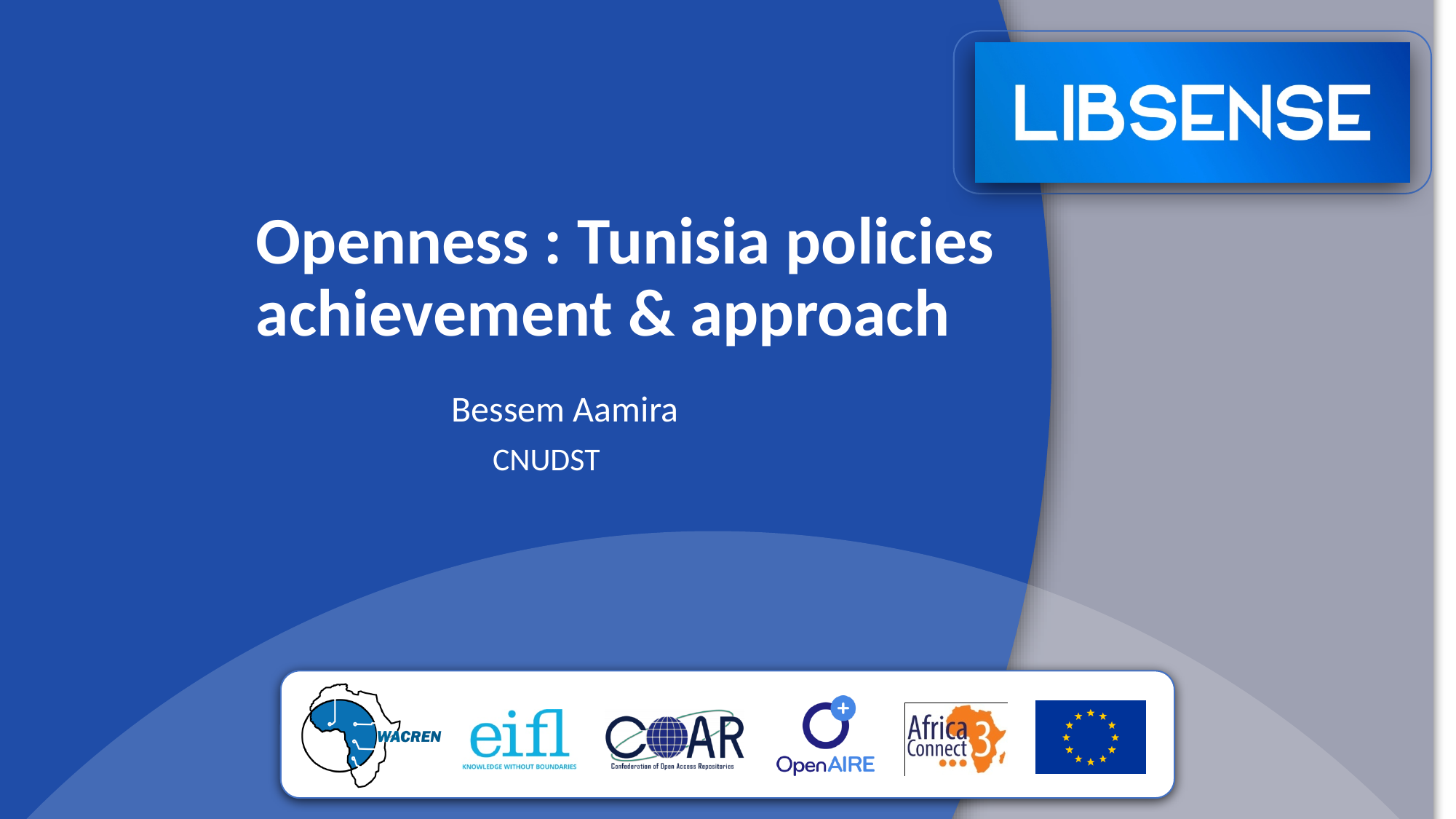

Openness : Tunisia policies achievement & approach
Bessem Aamira
CNUDST